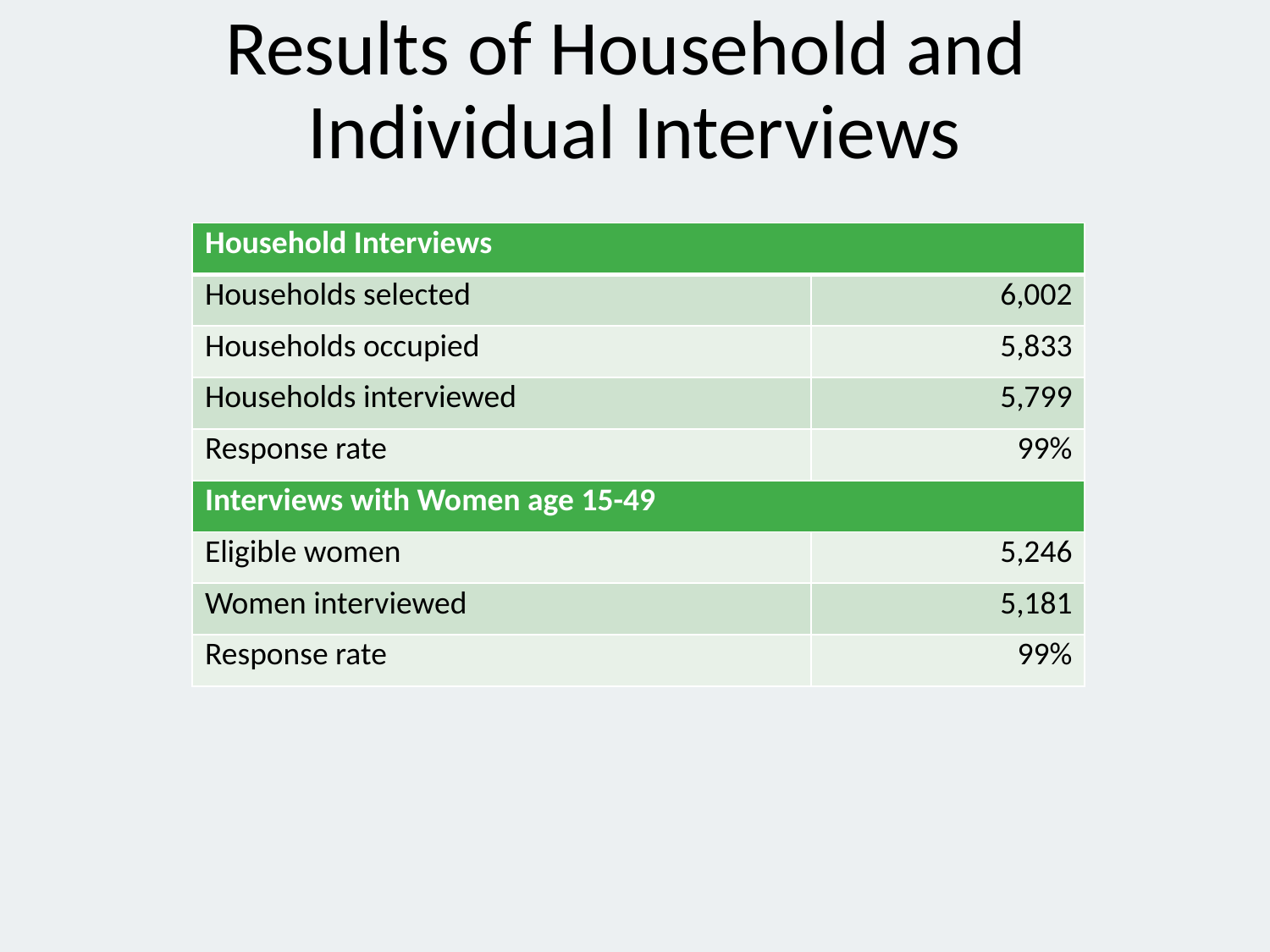

# Results of Household and Individual Interviews
| Household Interviews |  |
| --- | --- |
| Households selected | 6,002 |
| Households occupied | 5,833 |
| Households interviewed | 5,799 |
| Response rate | 99% |
| Interviews with Women age 15-49 |  |
| Eligible women | 5,246 |
| Women interviewed | 5,181 |
| Response rate | 99% |